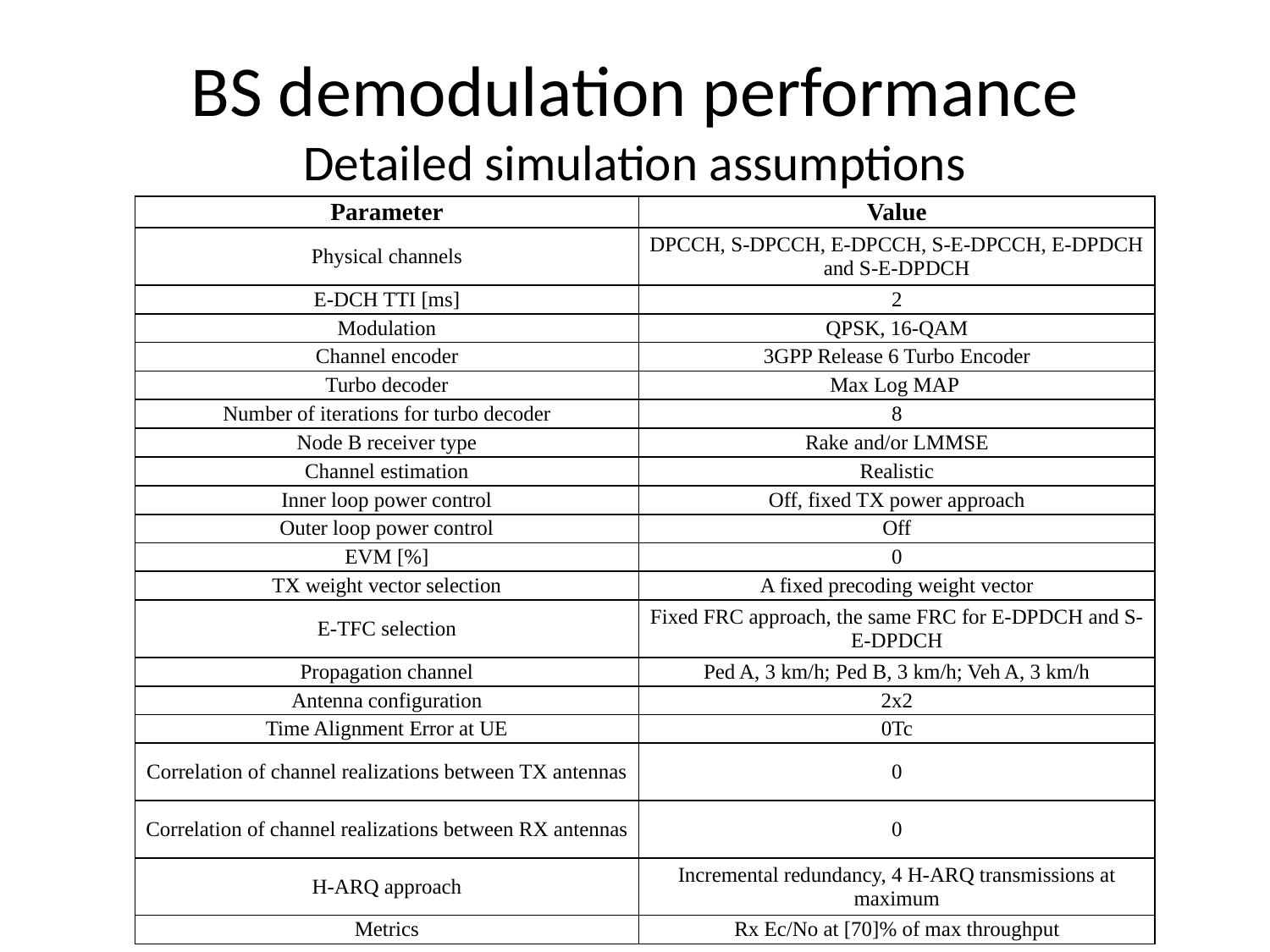

# BS demodulation performance Detailed simulation assumptions
| Parameter | Value |
| --- | --- |
| Physical channels | DPCCH, S-DPCCH, E-DPCCH, S-E-DPCCH, E-DPDCH and S-E-DPDCH |
| E-DCH TTI [ms] | 2 |
| Modulation | QPSK, 16-QAM |
| Channel encoder | 3GPP Release 6 Turbo Encoder |
| Turbo decoder | Max Log MAP |
| Number of iterations for turbo decoder | 8 |
| Node B receiver type | Rake and/or LMMSE |
| Channel estimation | Realistic |
| Inner loop power control | Off, fixed TX power approach |
| Outer loop power control | Off |
| EVM [%] | 0 |
| TX weight vector selection | A fixed precoding weight vector |
| E-TFC selection | Fixed FRC approach, the same FRC for E-DPDCH and S-E-DPDCH |
| Propagation channel | Ped A, 3 km/h; Ped B, 3 km/h; Veh A, 3 km/h |
| Antenna configuration | 2x2 |
| Time Alignment Error at UE | 0Tc |
| Correlation of channel realizations between TX antennas | 0 |
| Correlation of channel realizations between RX antennas | 0 |
| H-ARQ approach | Incremental redundancy, 4 H-ARQ transmissions at maximum |
| Metrics | Rx Ec/No at [70]% of max throughput |